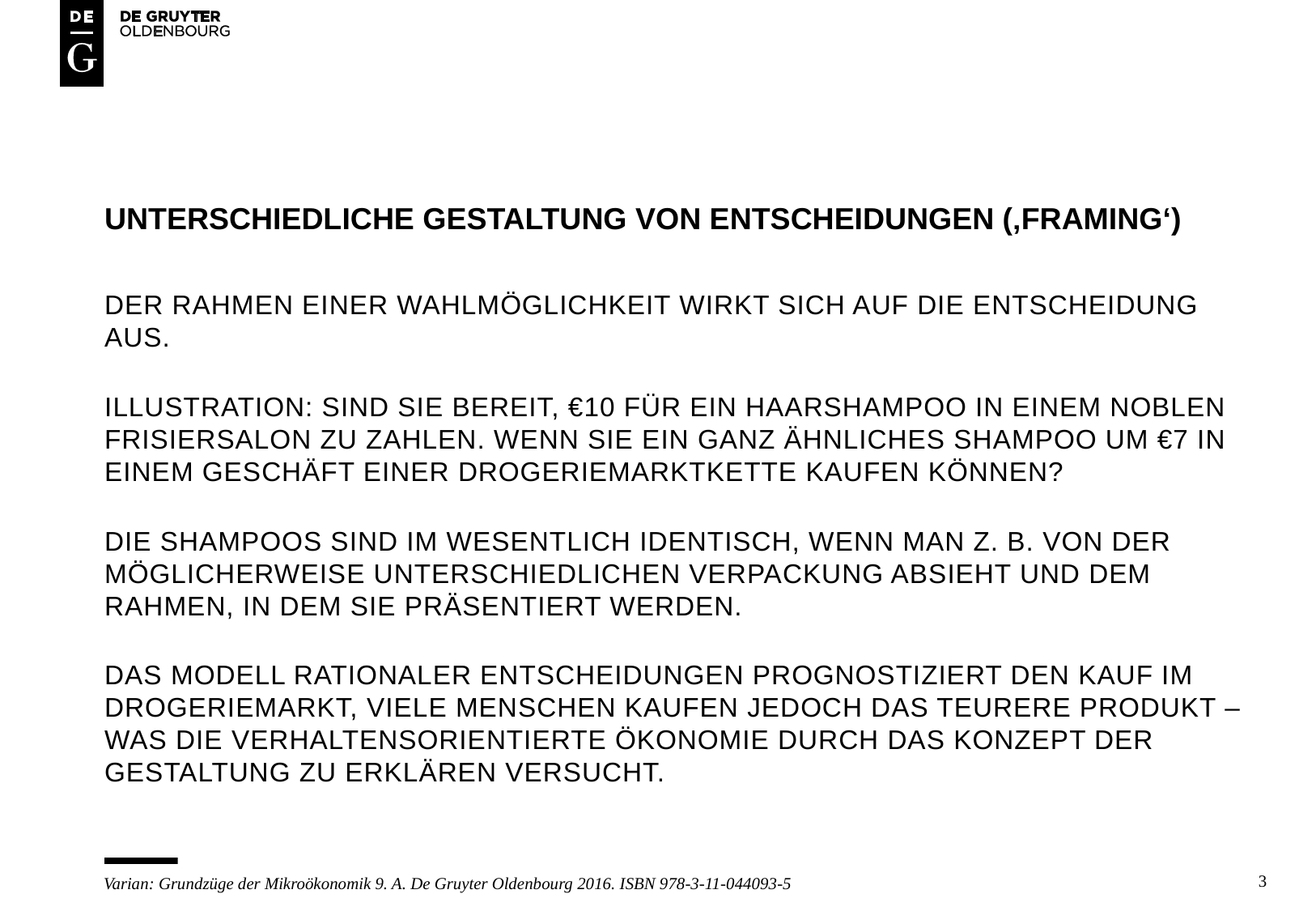

# Unterschiedliche gestaltung von entscheidungen (‚framing‘)
Der Rahmen einer Wahlmöglichkeit wirkt sich auf die entscheidung aus.
Illustration: sind sie bereit, €10 für ein Haarshampoo in einem noblen frisiersalon zu zahlen. Wenn sie ein ganz ähnliches shampoo um €7 in einem geschäft einer drogeriemarktkette kaufen können?
Die shampoos sind im wesentlich identisch, wenn man z. B. von der möglicherweise unterschiedlichen verpackung absieht und dem rahmen, in dem sie präsentiert werden.
Das modell rationaler entscheidungen prognostiziert den Kauf im drogeriemarkt, viele menschen kaufen jedoch das teurere produkt – was die verhaltensorientierte ökonomie durch das konzept der gestaltung zu erklären versucht.

3
Varian: Grundzüge der Mikroökonomik 9. A. De Gruyter Oldenbourg 2016. ISBN 978-3-11-044093-5